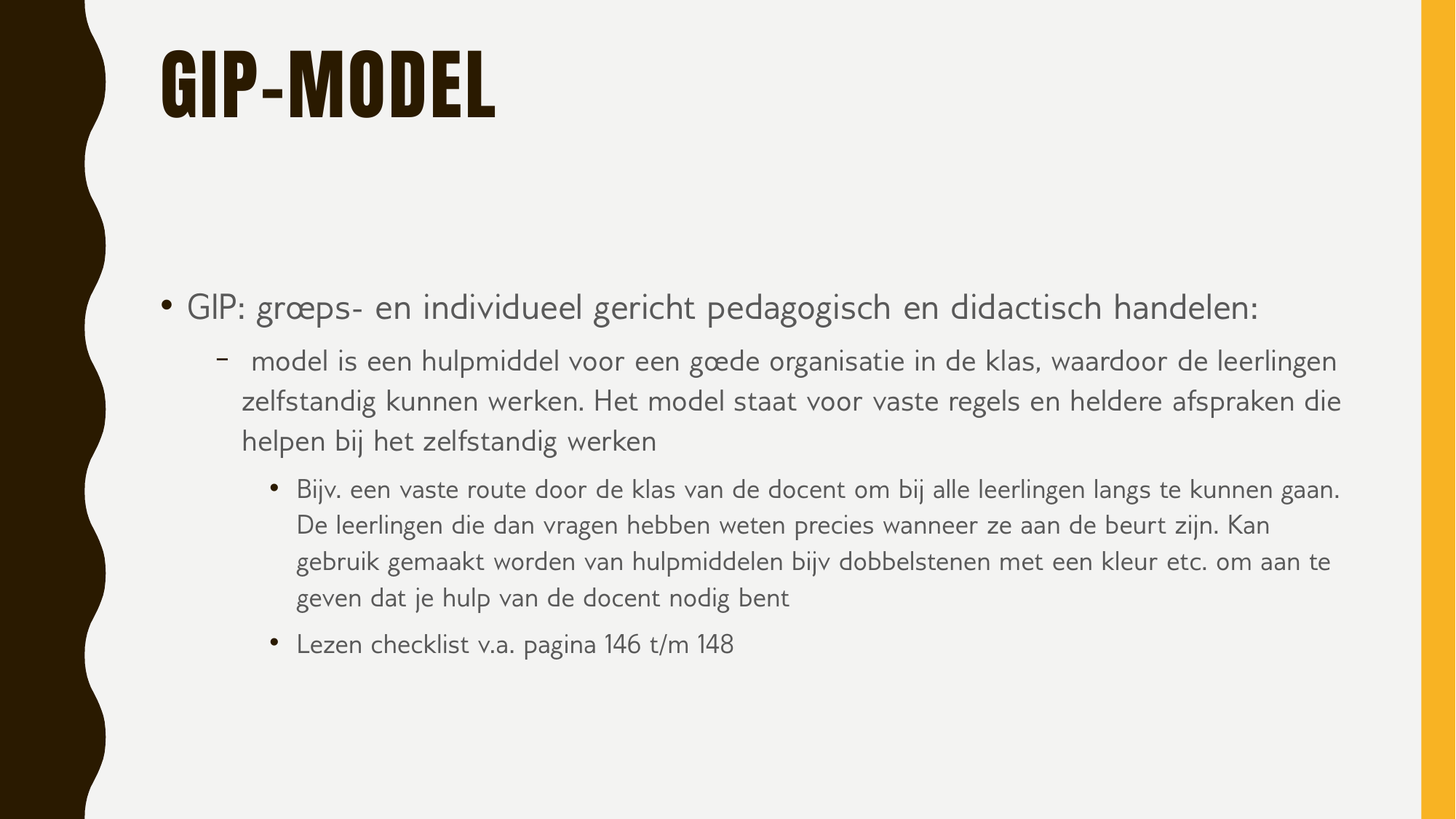

# GIP-model
GIP: groeps- en individueel gericht pedagogisch en didactisch handelen:
 model is een hulpmiddel voor een goede organisatie in de klas, waardoor de leerlingen zelfstandig kunnen werken. Het model staat voor vaste regels en heldere afspraken die helpen bij het zelfstandig werken
Bijv. een vaste route door de klas van de docent om bij alle leerlingen langs te kunnen gaan. De leerlingen die dan vragen hebben weten precies wanneer ze aan de beurt zijn. Kan gebruik gemaakt worden van hulpmiddelen bijv dobbelstenen met een kleur etc. om aan te geven dat je hulp van de docent nodig bent
Lezen checklist v.a. pagina 146 t/m 148